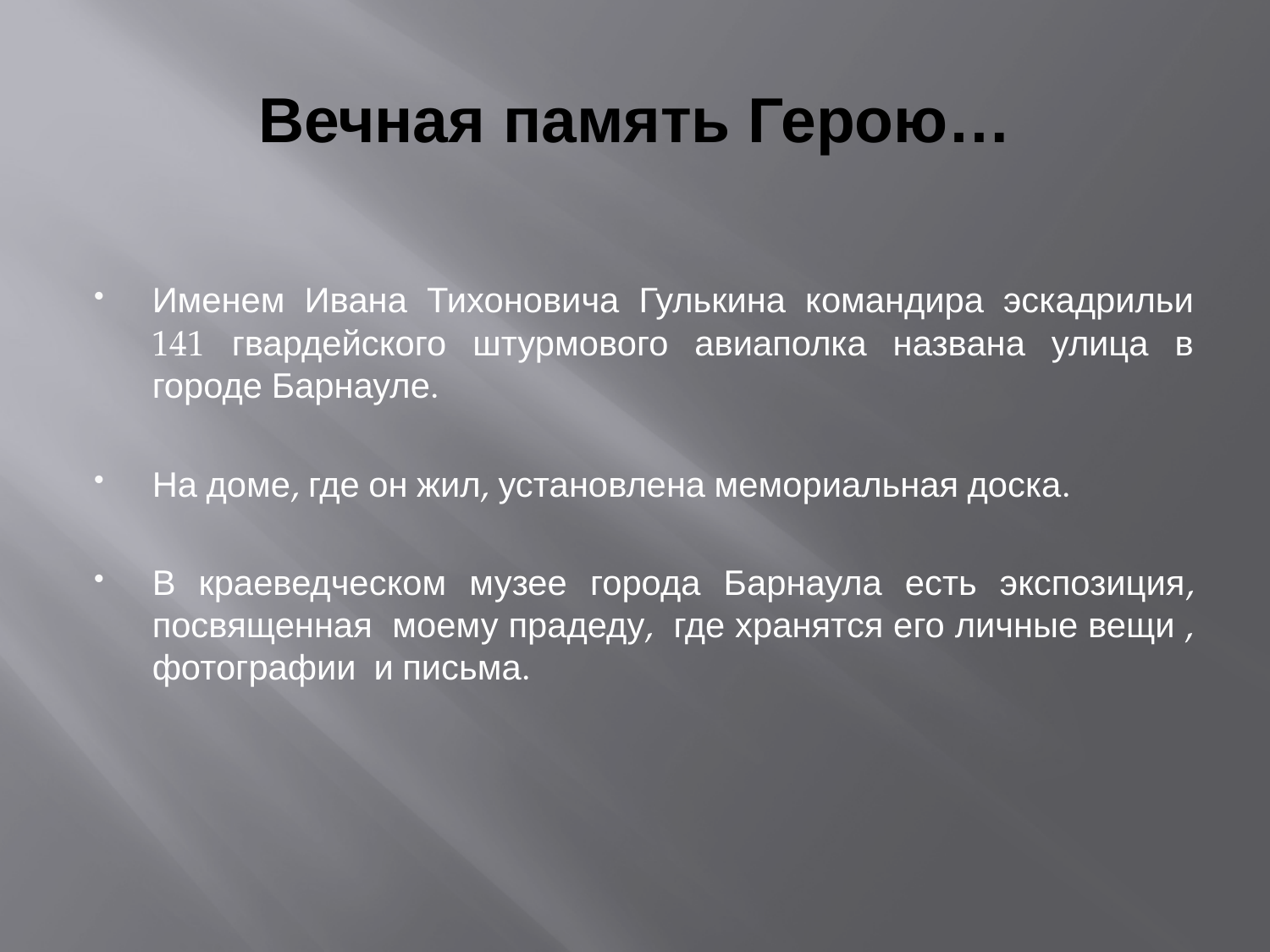

# Вечная память Герою…

Именем Ивана Тихоновича Гулькина командира эскадрильи 141 гвардейского штурмового авиаполка названа улица в городе Барнауле.

На доме, где он жил, установлена мемориальная доска.

В краеведческом музее города Барнаула есть экспозиция, посвященная  моему прадеду,  где хранятся его личные вещи , фотографии  и письма.